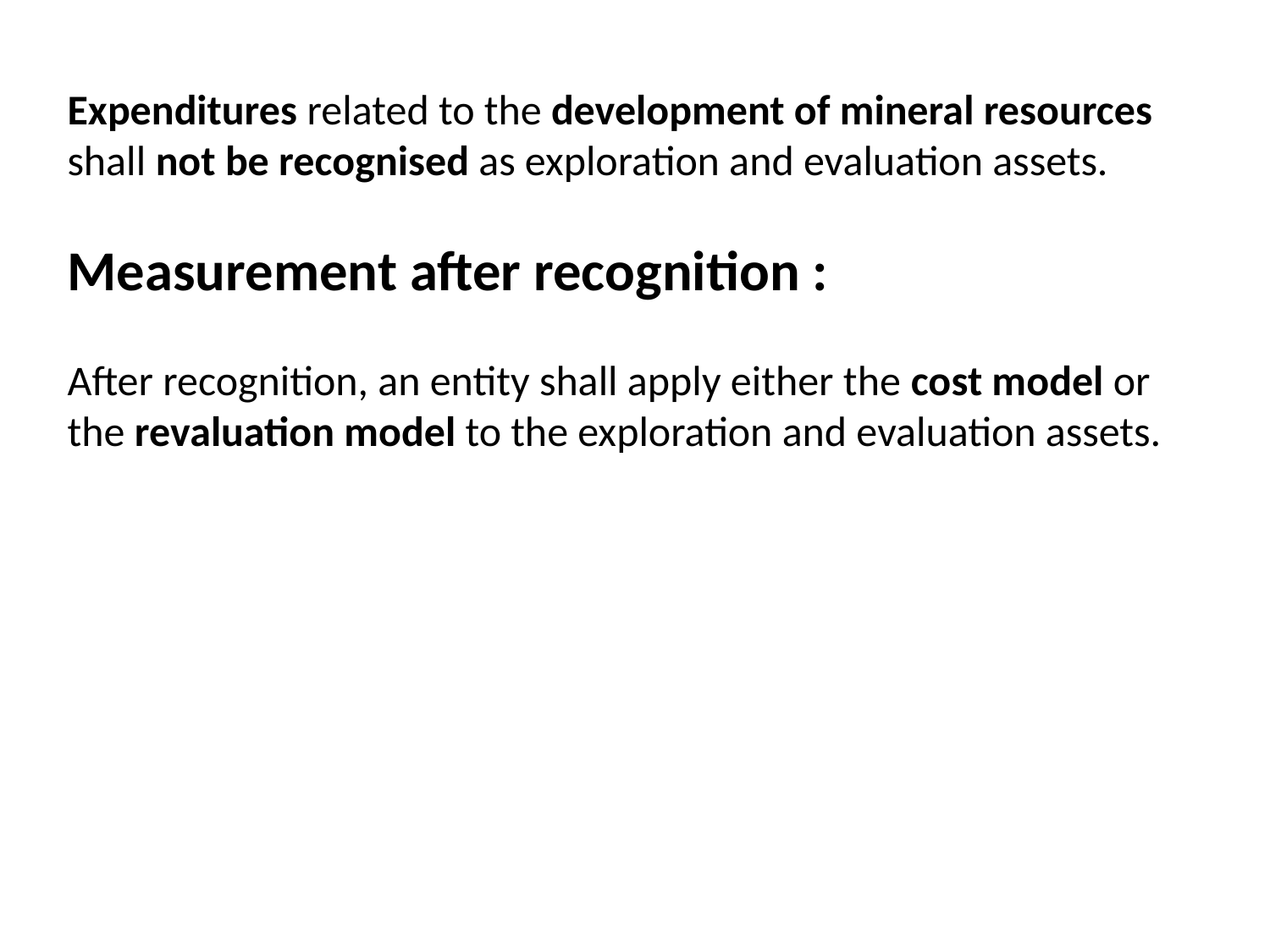

Expenditures related to the development of mineral resources shall not be recognised as exploration and evaluation assets.

Measurement after recognition :

After recognition, an entity shall apply either the cost model or the revaluation model to the exploration and evaluation assets.